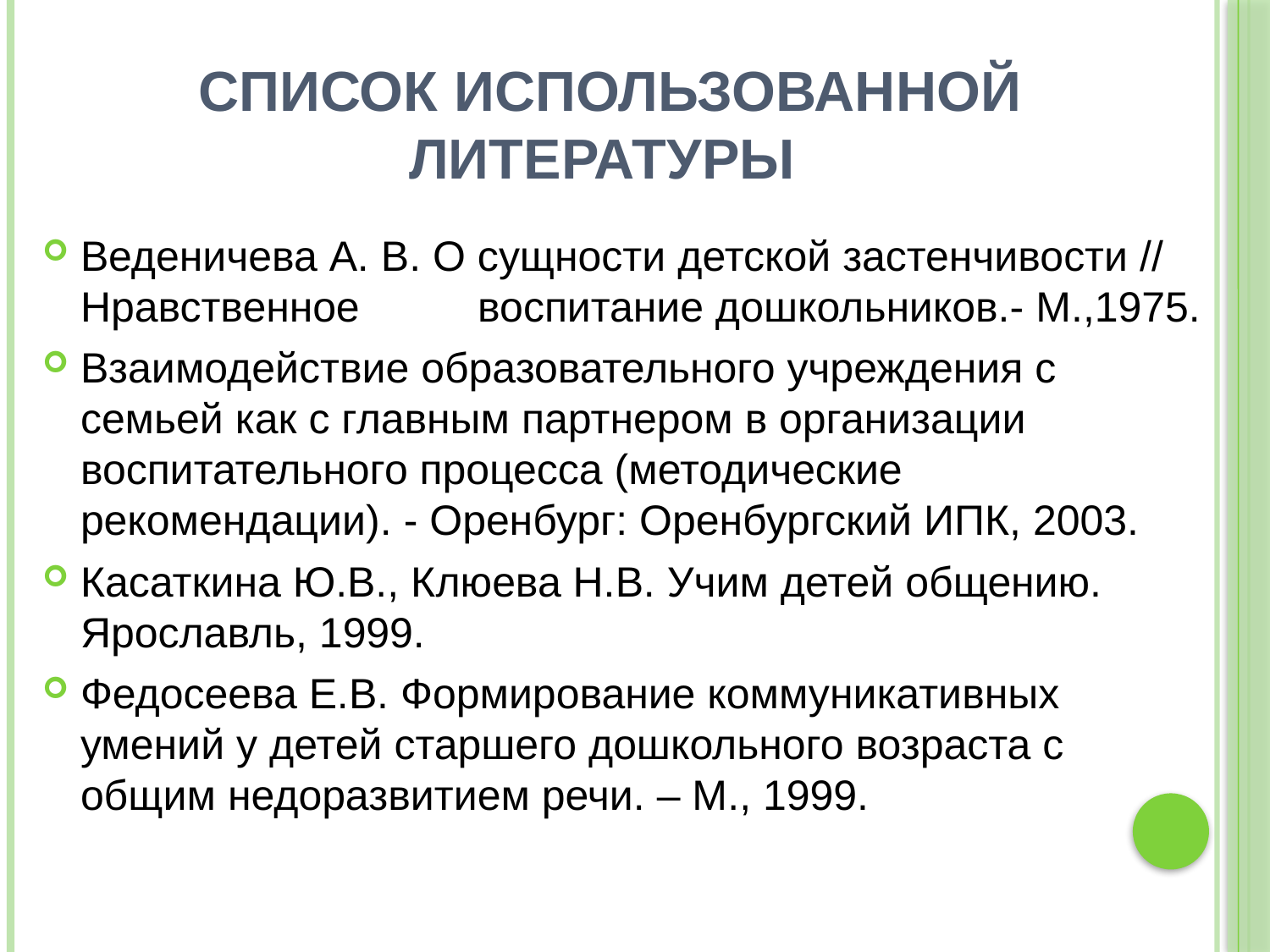

# Список использованной литературы
Веденичева А. В. О сущности детской застенчивости // Нравственное          воспитание дошкольников.- М.,1975.
Взаимодействие образовательного учреждения с семьей как с главным партнером в организации воспитательного процесса (методические рекомендации). - Оренбург: Оренбургский ИПК, 2003.
Касаткина Ю.В., Клюева Н.В. Учим детей общению. Ярославль, 1999.
Федосеева Е.В. Формирование коммуникативных умений у детей старшего дошкольного возраста с общим недоразвитием речи. – М., 1999.